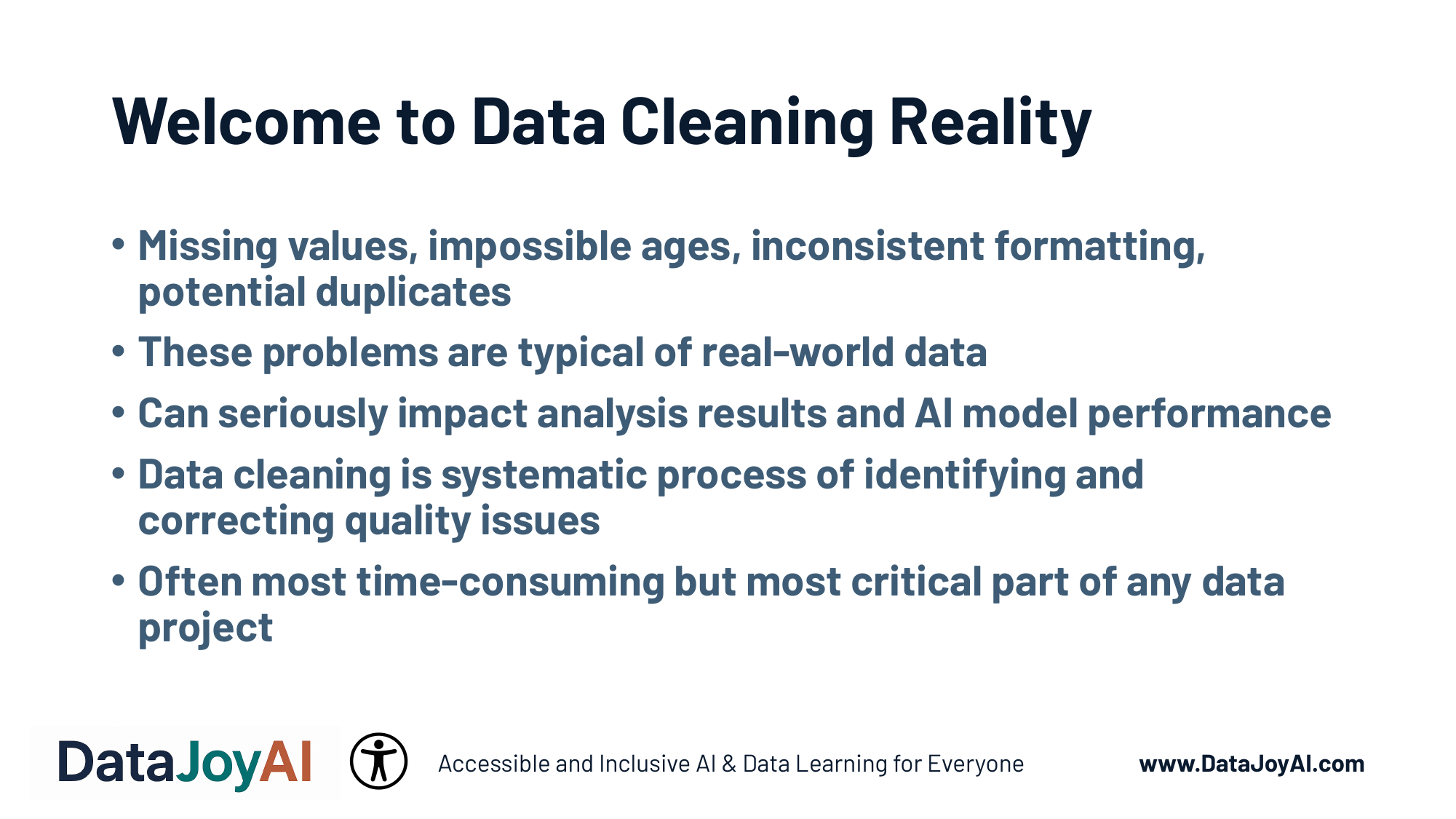

# Welcome to Data Cleaning Reality
Missing values, impossible ages, inconsistent formatting, potential duplicates
These problems are typical of real-world data
Can seriously impact analysis results and AI model performance
Data cleaning is systematic process of identifying and correcting quality issues
Often most time-consuming but most critical part of any data project